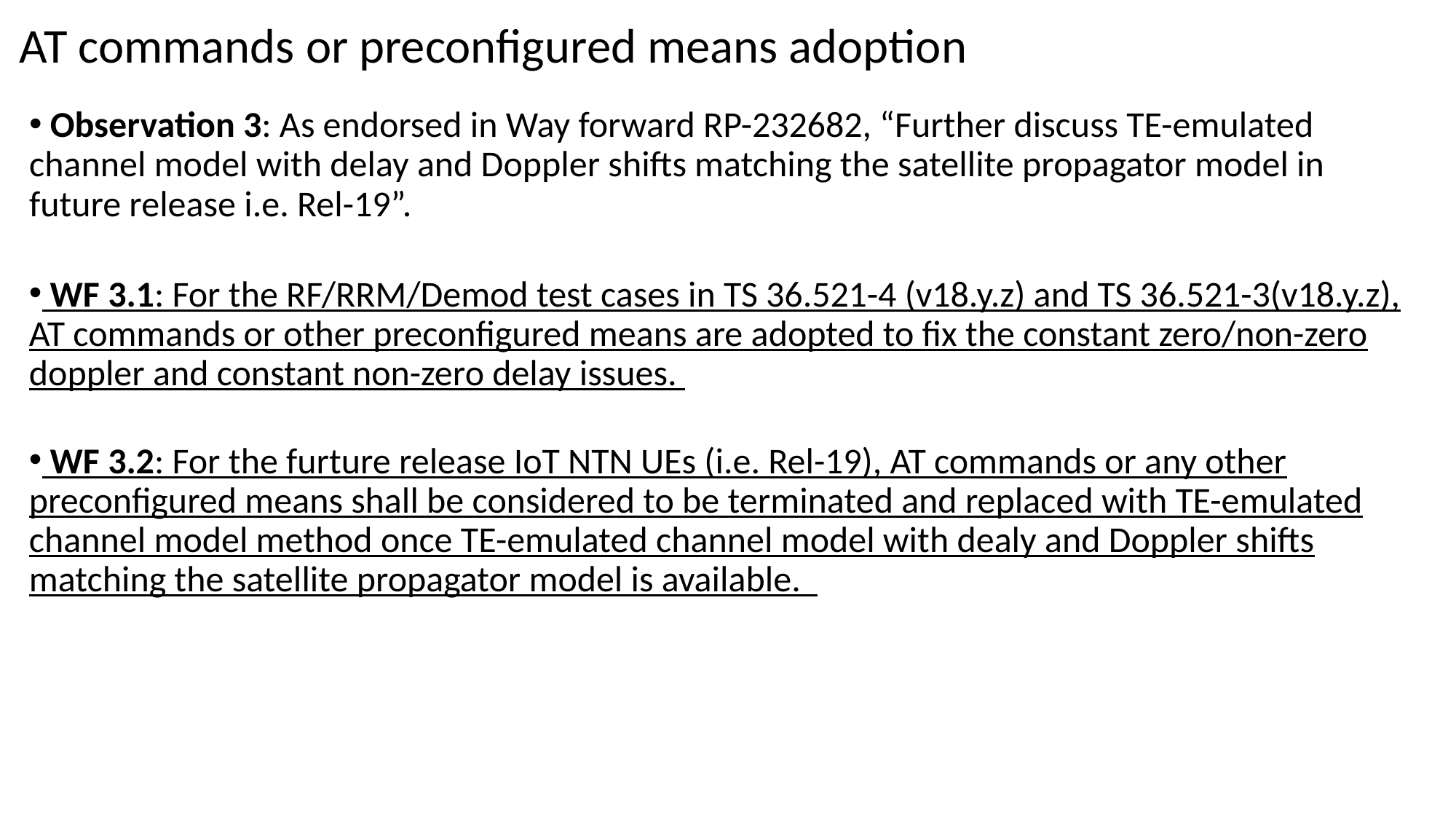

# AT commands or preconfigured means adoption
 Observation 3: As endorsed in Way forward RP-232682, “Further discuss TE-emulated channel model with delay and Doppler shifts matching the satellite propagator model in future release i.e. Rel-19”.
 WF 3.1: For the RF/RRM/Demod test cases in TS 36.521-4 (v18.y.z) and TS 36.521-3(v18.y.z), AT commands or other preconfigured means are adopted to fix the constant zero/non-zero doppler and constant non-zero delay issues.

 WF 3.2: For the furture release IoT NTN UEs (i.e. Rel-19), AT commands or any other preconfigured means shall be considered to be terminated and replaced with TE-emulated channel model method once TE-emulated channel model with dealy and Doppler shifts matching the satellite propagator model is available.